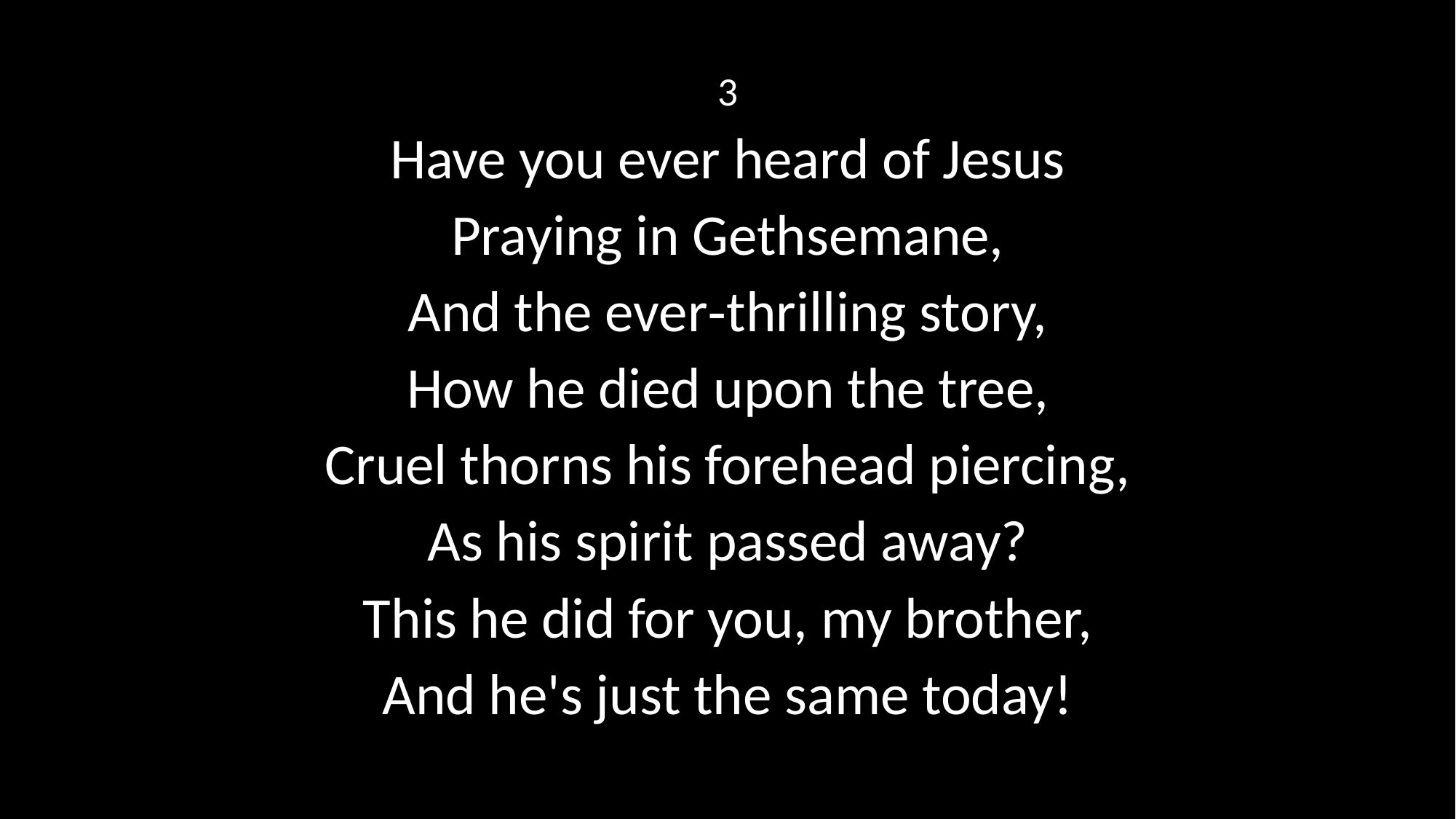

3
Have you ever heard of Jesus
Praying in Gethsemane,
And the ever‑thrilling story,
How he died upon the tree,
Cruel thorns his forehead piercing,
As his spirit passed away?
This he did for you, my brother,
And he's just the same today!